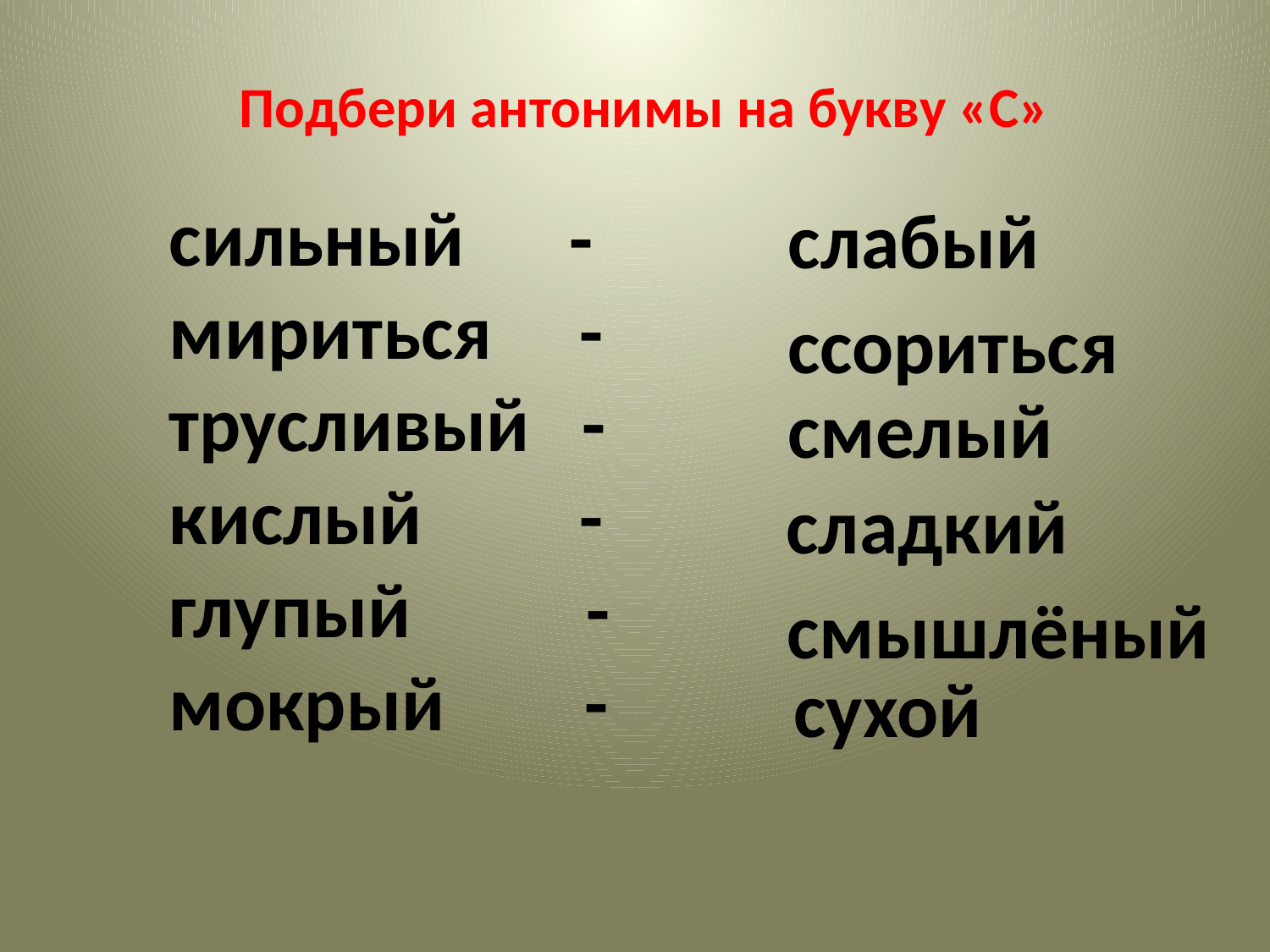

Подбери антонимы на букву «С»
сильный      -
мириться     -
трусливый   -
кислый         -
глупый          -
мокрый        -
слабый
ссориться
смелый
сладкий
смышлёный
сухой